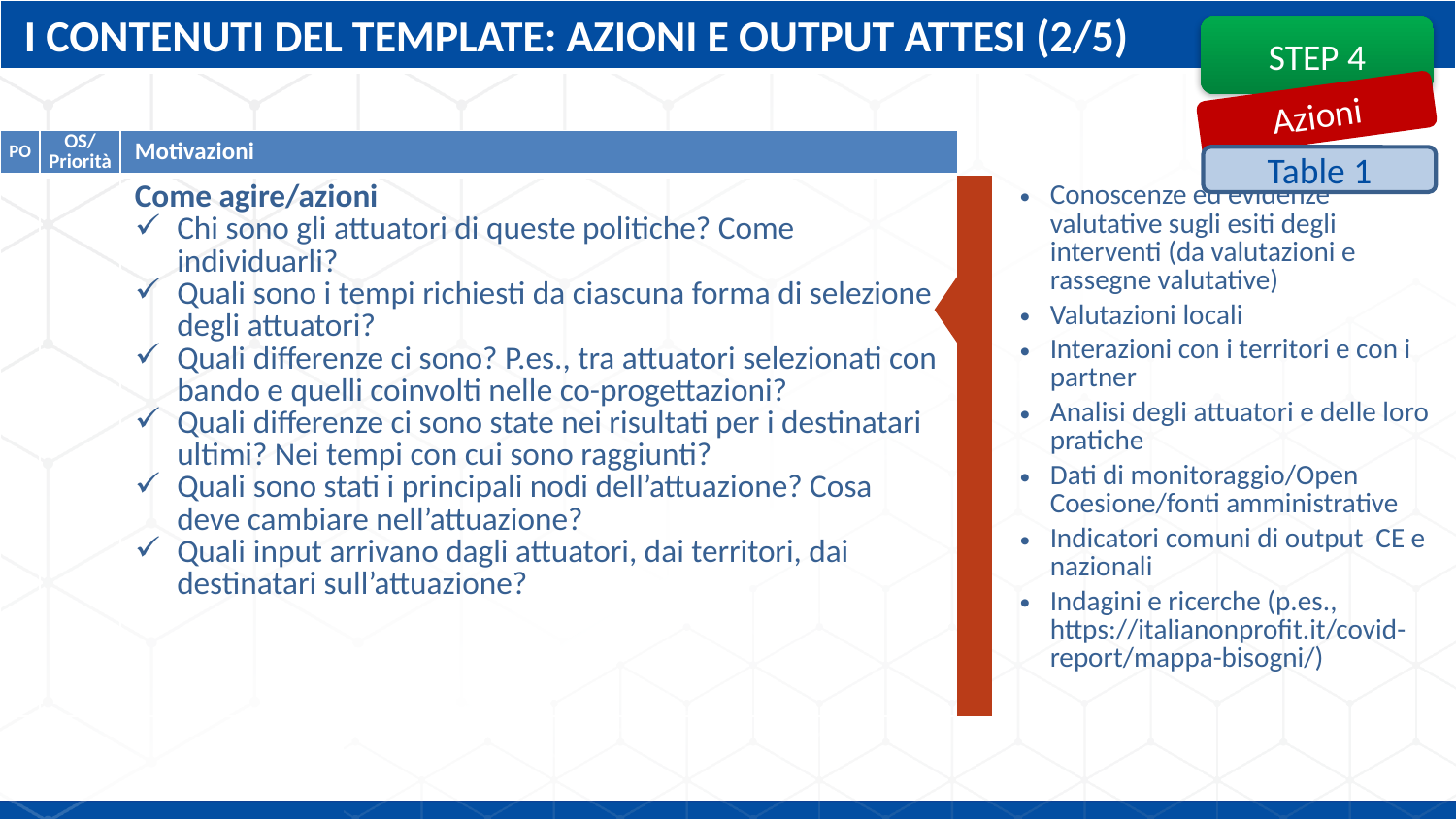

I CONTENUTI DEL TEMPLATE: AZIONI E OUTPUT ATTESI (2/5)
STEP 4
Azioni
| PO | OS/ Priorità | Motivazioni |  |  |
| --- | --- | --- | --- | --- |
|  |  | Come agire/azioni Chi sono gli attuatori di queste politiche? Come individuarli? Quali sono i tempi richiesti da ciascuna forma di selezione degli attuatori? Quali differenze ci sono? P.es., tra attuatori selezionati con bando e quelli coinvolti nelle co-progettazioni? Quali differenze ci sono state nei risultati per i destinatari ultimi? Nei tempi con cui sono raggiunti? Quali sono stati i principali nodi dell’attuazione? Cosa deve cambiare nell’attuazione? Quali input arrivano dagli attuatori, dai territori, dai destinatari sull’attuazione? |  | Conoscenze ed evidenze valutative sugli esiti degli interventi (da valutazioni e rassegne valutative) Valutazioni locali Interazioni con i territori e con i partner Analisi degli attuatori e delle loro pratiche Dati di monitoraggio/Open Coesione/fonti amministrative Indicatori comuni di output CE e nazionali Indagini e ricerche (p.es., https://italianonprofit.it/covid-report/mappa-bisogni/) |
Table 1